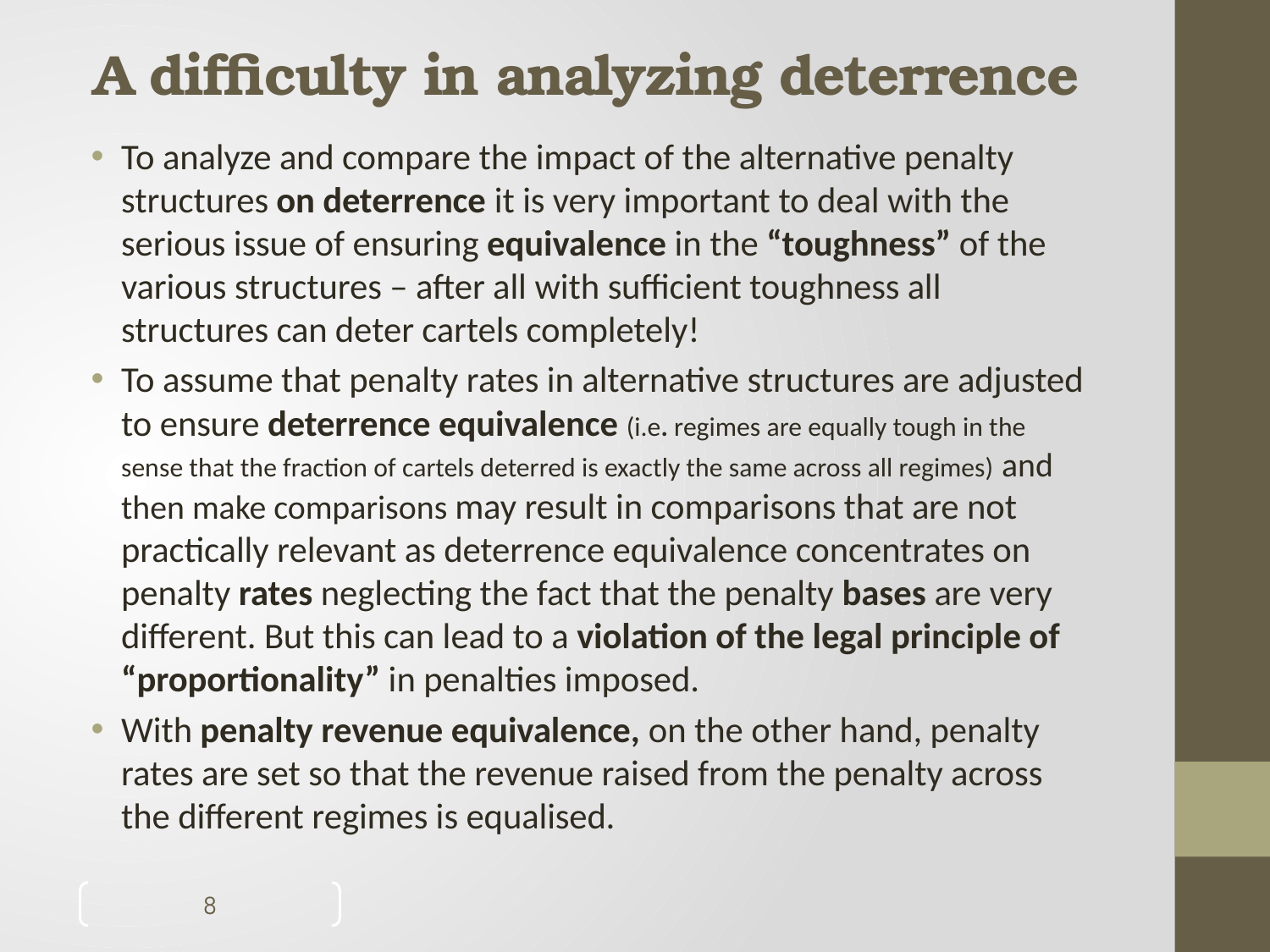

# A difficulty in analyzing deterrence
To analyze and compare the impact of the alternative penalty structures on deterrence it is very important to deal with the serious issue of ensuring equivalence in the “toughness” of the various structures – after all with sufficient toughness all structures can deter cartels completely!
To assume that penalty rates in alternative structures are adjusted to ensure deterrence equivalence (i.e. regimes are equally tough in the sense that the fraction of cartels deterred is exactly the same across all regimes) and then make comparisons may result in comparisons that are not practically relevant as deterrence equivalence concentrates on penalty rates neglecting the fact that the penalty bases are very different. But this can lead to a violation of the legal principle of “proportionality” in penalties imposed.
With penalty revenue equivalence, on the other hand, penalty rates are set so that the revenue raised from the penalty across the different regimes is equalised.

8